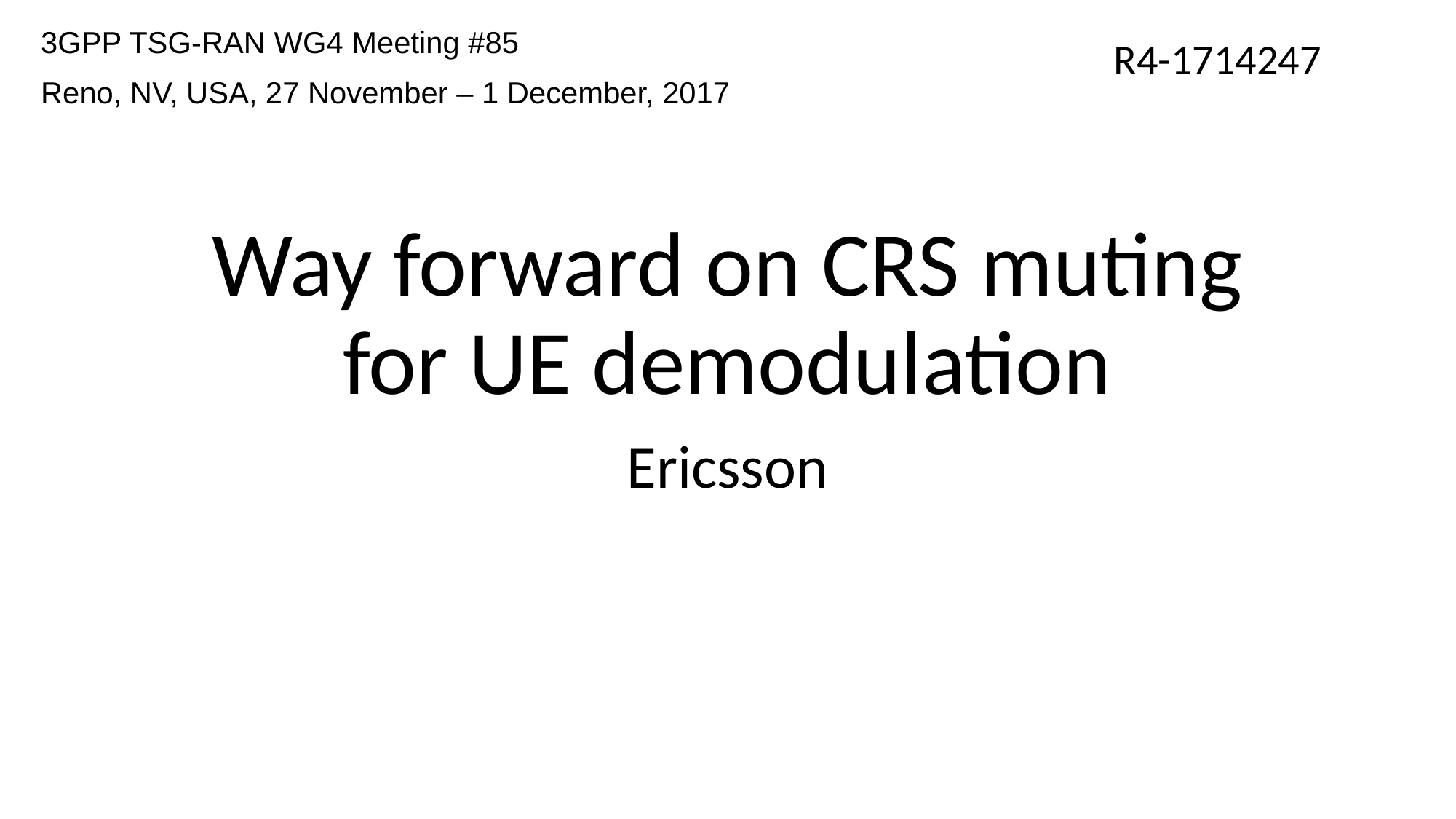

3GPP TSG-RAN WG4 Meeting #85
Reno, NV, USA, 27 November – 1 December, 2017
R4-1714247
# Way forward on CRS muting for UE demodulation
Ericsson